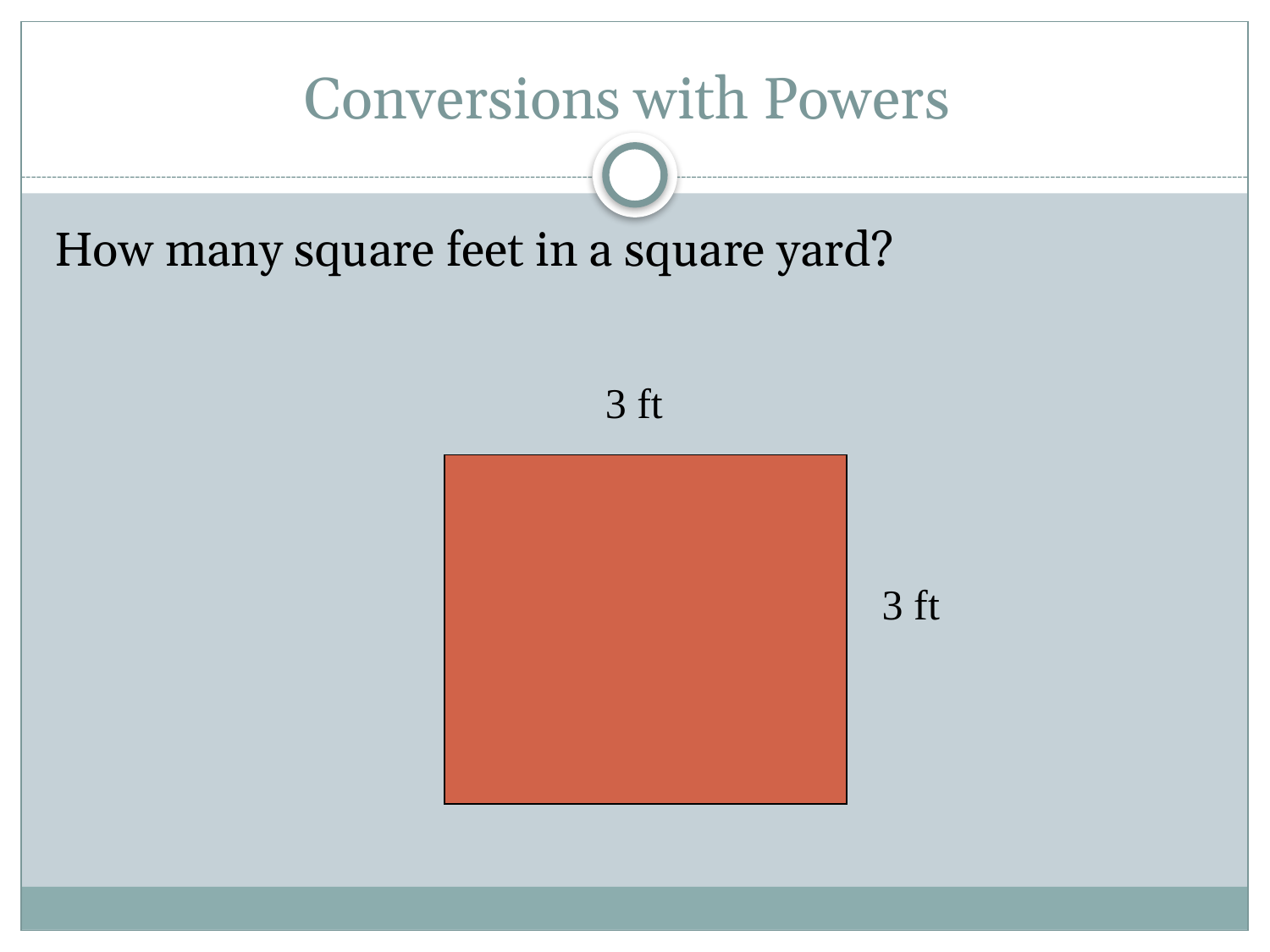

# Conversions with Powers
How many square feet in a square yard?

3 ft

3 ft